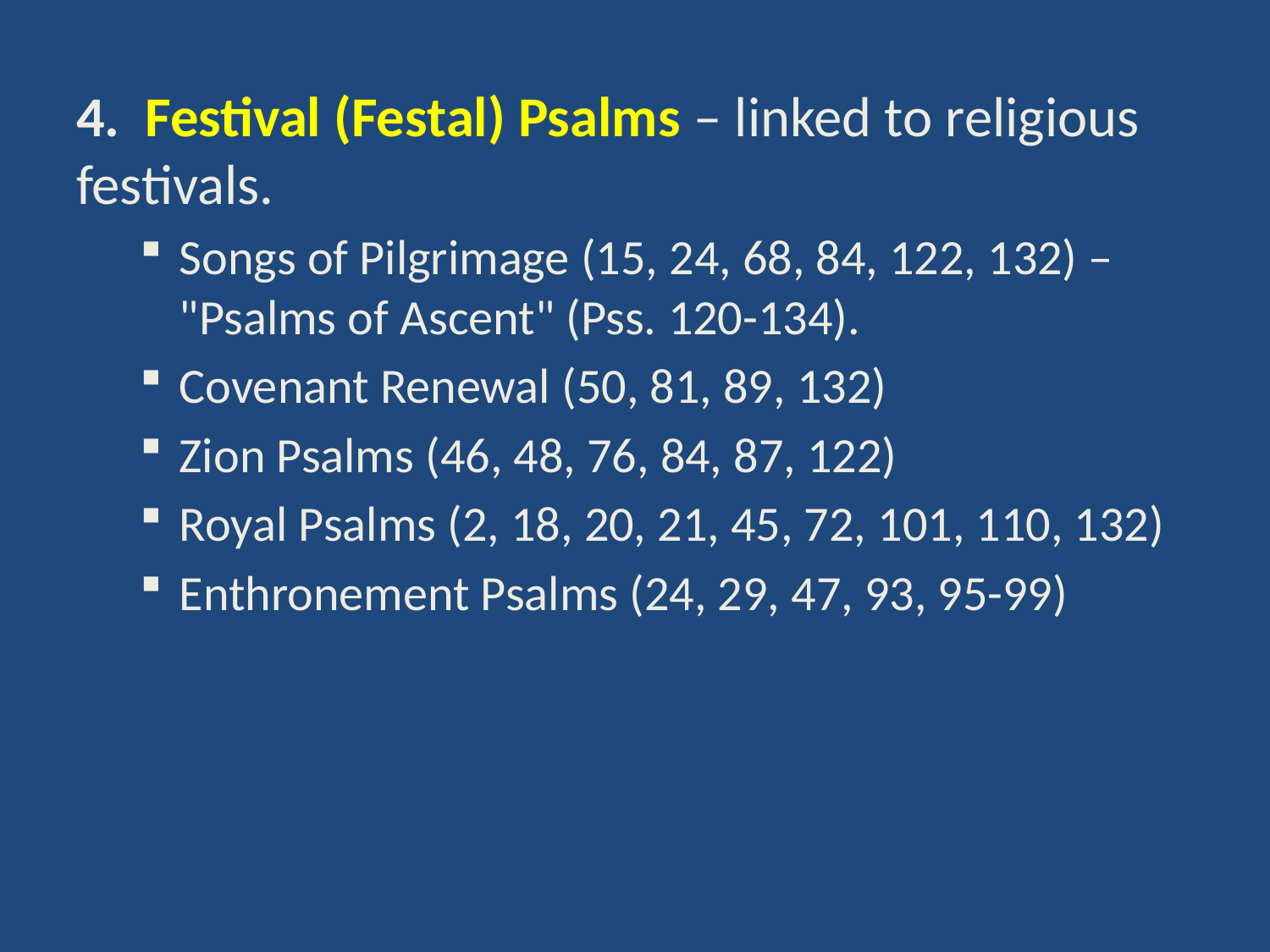

4.  Festival (Festal) Psalms – linked to religious festivals.
Songs of Pilgrimage (15, 24, 68, 84, 122, 132) – "Psalms of Ascent" (Pss. 120-134).
Covenant Renewal (50, 81, 89, 132)
Zion Psalms (46, 48, 76, 84, 87, 122)
Royal Psalms (2, 18, 20, 21, 45, 72, 101, 110, 132)
Enthronement Psalms (24, 29, 47, 93, 95-99)